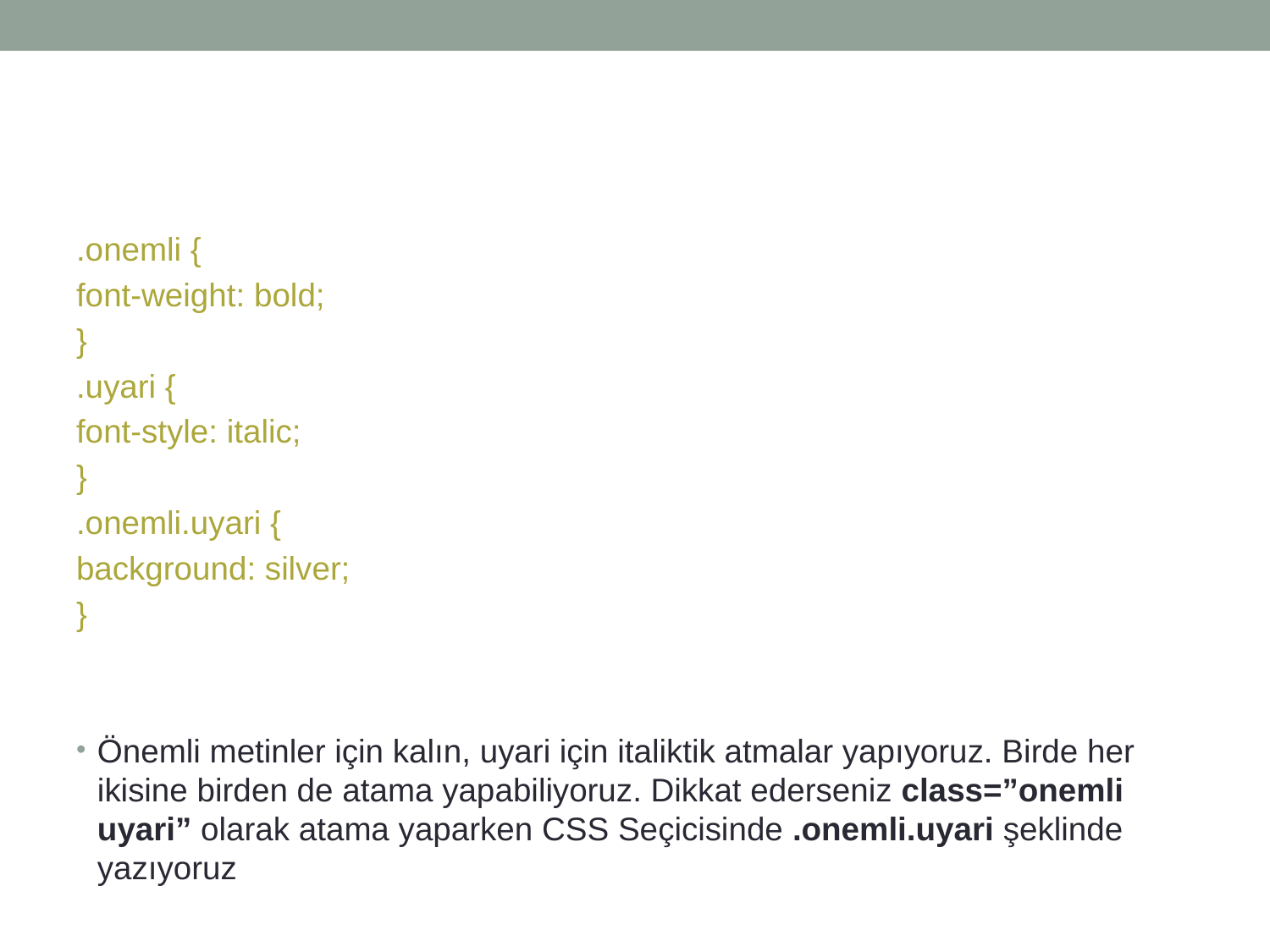

#
.onemli {
font-weight: bold;
}
.uyari {
font-style: italic;
}
.onemli.uyari {
background: silver;
}

Önemli metinler için kalın, uyari için italiktik atmalar yapıyoruz. Birde her ikisine birden de atama yapabiliyoruz. Dikkat ederseniz class=”onemli uyari” olarak atama yaparken CSS Seçicisinde .onemli.uyari şeklinde yazıyoruz